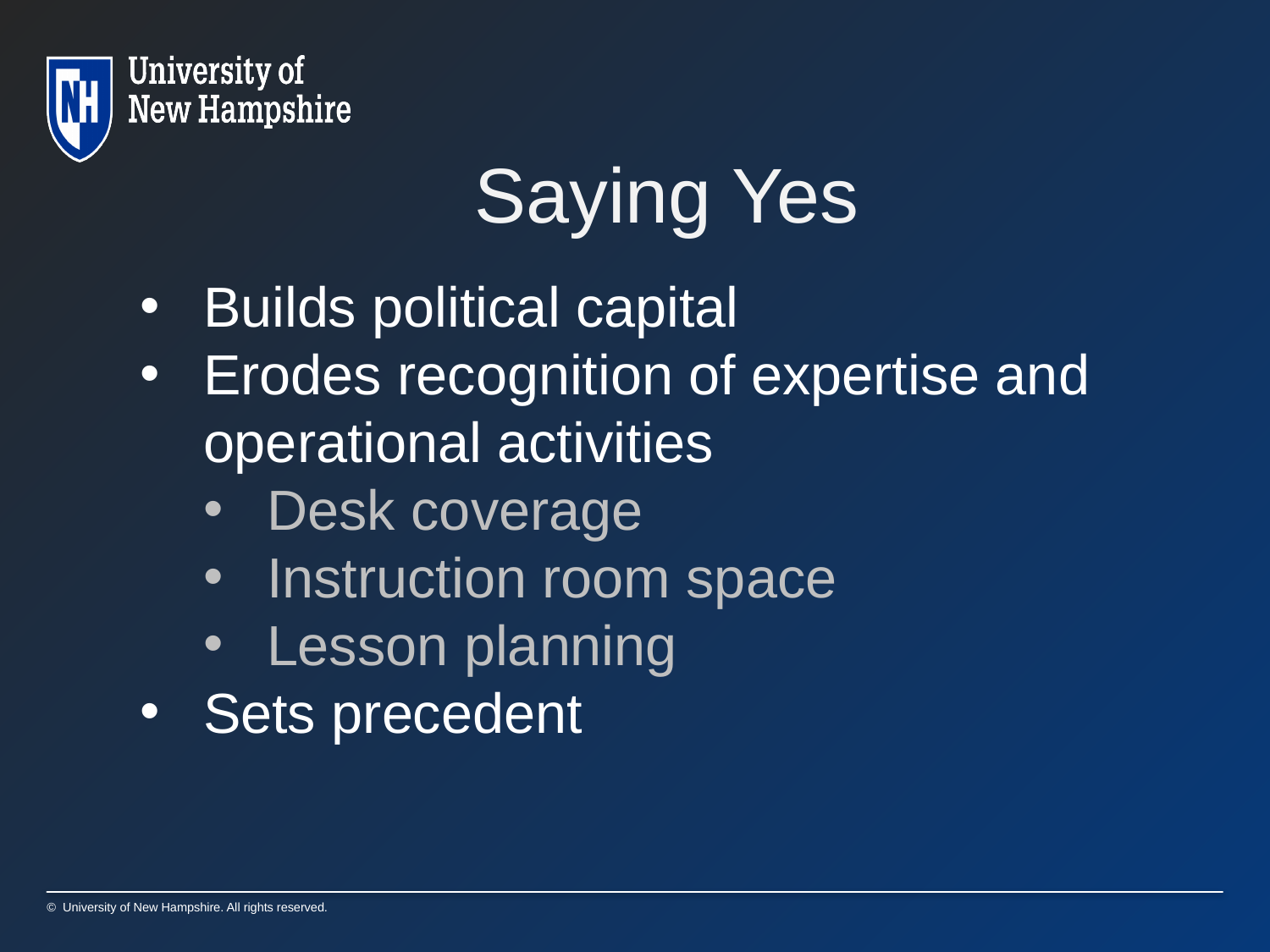

# Saying Yes
Builds political capital
Erodes recognition of expertise and operational activities
Desk coverage
Instruction room space
Lesson planning
Sets precedent